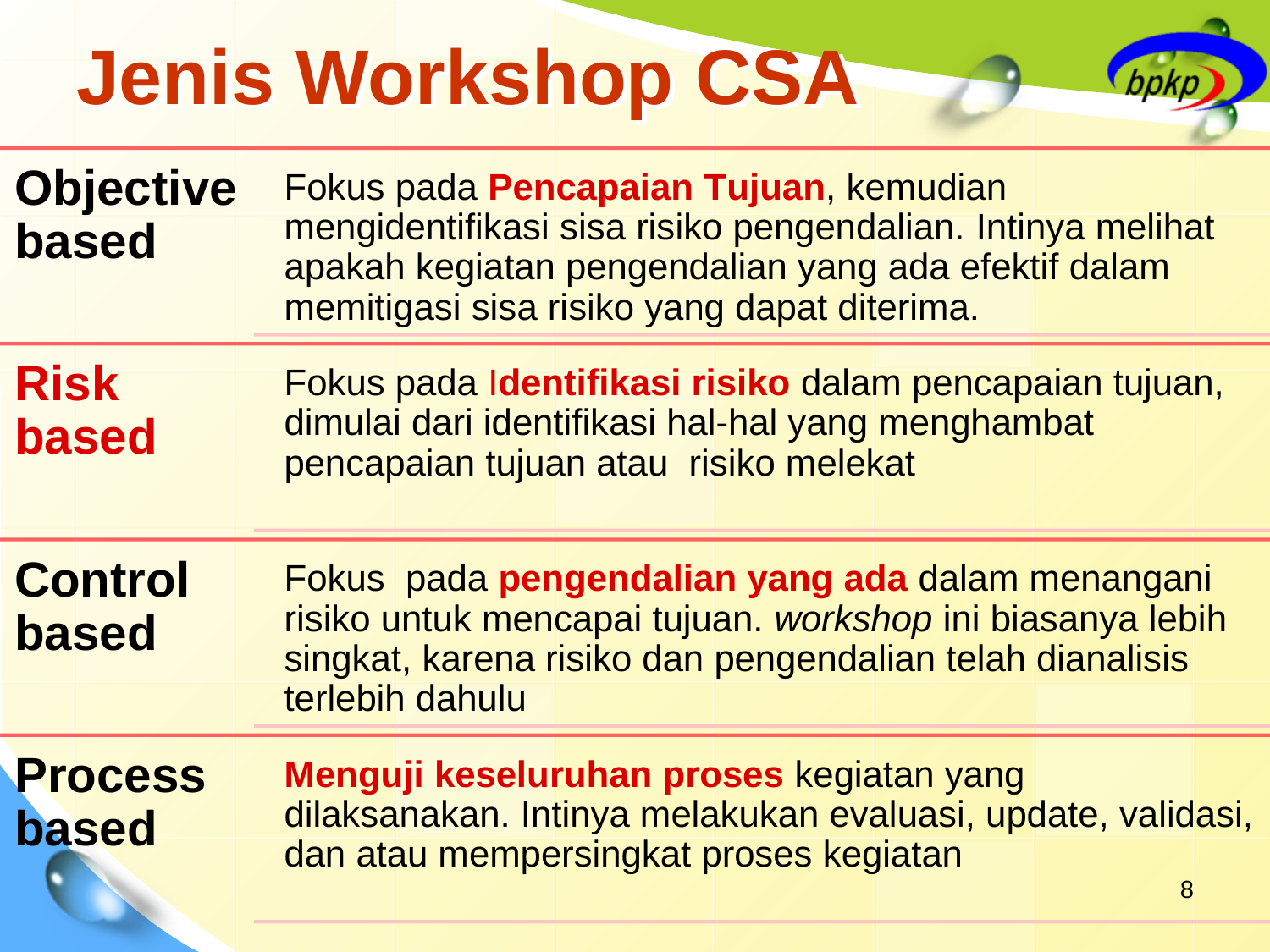

# Jenis Workshop CSA
Objective based
Fokus pada Pencapaian Tujuan, kemudian mengidentifikasi sisa risiko pengendalian. Intinya melihat apakah kegiatan pengendalian yang ada efektif dalam memitigasi sisa risiko yang dapat diterima.
Risk based
Fokus pada Identifikasi risiko dalam pencapaian tujuan, dimulai dari identifikasi hal-hal yang menghambat pencapaian tujuan atau  risiko melekat
Control based
Fokus  pada pengendalian yang ada dalam menangani risiko untuk mencapai tujuan. workshop ini biasanya lebih singkat, karena risiko dan pengendalian telah dianalisis terlebih dahulu
Process based
Menguji keseluruhan proses kegiatan yang dilaksanakan. Intinya melakukan evaluasi, update, validasi, dan atau mempersingkat proses kegiatan
8